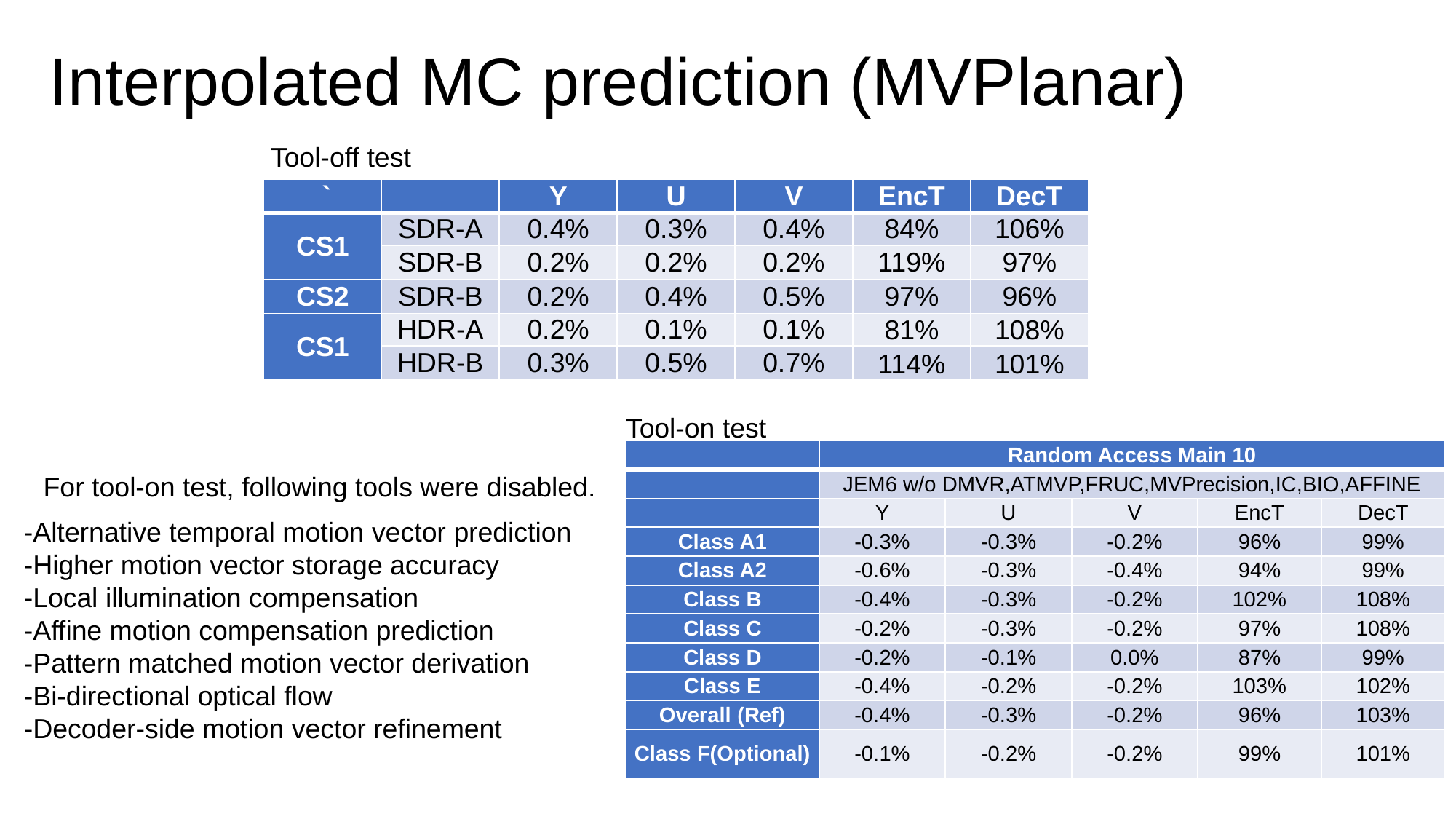

Interpolated MC prediction (MVPlanar)
Tool-off test
| ` |  | Y | U | V | EncT | DecT |
| --- | --- | --- | --- | --- | --- | --- |
| CS1 | SDR-A | 0.4% | 0.3% | 0.4% | 84% | 106% |
|  | SDR-B | 0.2% | 0.2% | 0.2% | 119% | 97% |
| CS2 | SDR-B | 0.2% | 0.4% | 0.5% | 97% | 96% |
| CS1 | HDR-A | 0.2% | 0.1% | 0.1% | 81% | 108% |
|  | HDR-B | 0.3% | 0.5% | 0.7% | 114% | 101% |
Tool-on test
|  | Random Access Main 10 |  |  |  |  |
| --- | --- | --- | --- | --- | --- |
|  | JEM6 w/o DMVR,ATMVP,FRUC,MVPrecision,IC,BIO,AFFINE |  |  |  |  |
|  | Y | U | V | EncT | DecT |
| Class A1 | -0.3% | -0.3% | -0.2% | 96% | 99% |
| Class A2 | -0.6% | -0.3% | -0.4% | 94% | 99% |
| Class B | -0.4% | -0.3% | -0.2% | 102% | 108% |
| Class C | -0.2% | -0.3% | -0.2% | 97% | 108% |
| Class D | -0.2% | -0.1% | 0.0% | 87% | 99% |
| Class E | -0.4% | -0.2% | -0.2% | 103% | 102% |
| Overall (Ref) | -0.4% | -0.3% | -0.2% | 96% | 103% |
| Class F(Optional) | -0.1% | -0.2% | -0.2% | 99% | 101% |
For tool-on test, following tools were disabled.
-Alternative temporal motion vector prediction
-Higher motion vector storage accuracy
-Local illumination compensation
-Affine motion compensation prediction
-Pattern matched motion vector derivation
-Bi-directional optical flow
-Decoder-side motion vector refinement